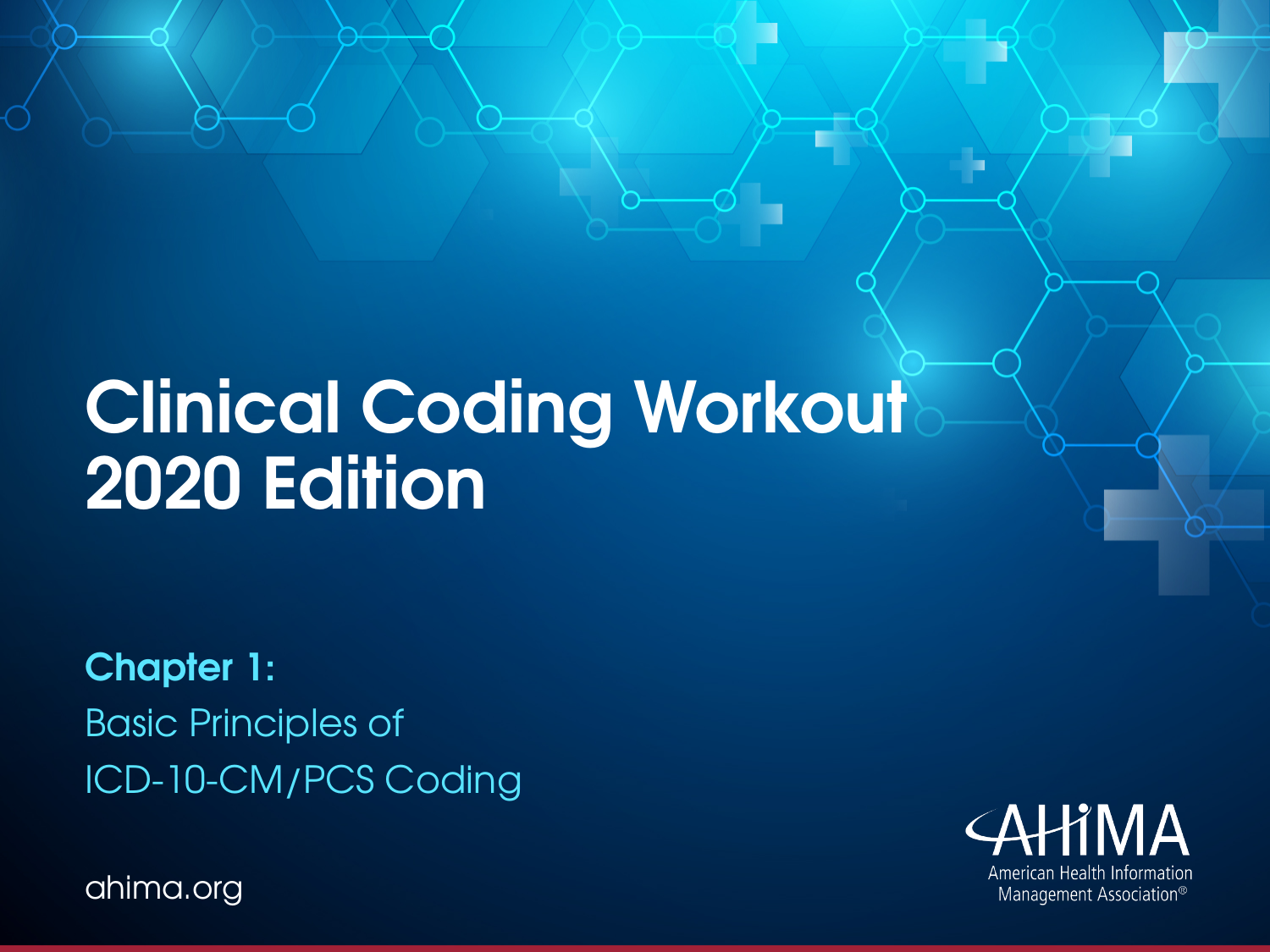

# Clinical Coding Workout 2020 Edition
Chapter 1:
Basic Principles of
ICD-10-CM/PCS Coding